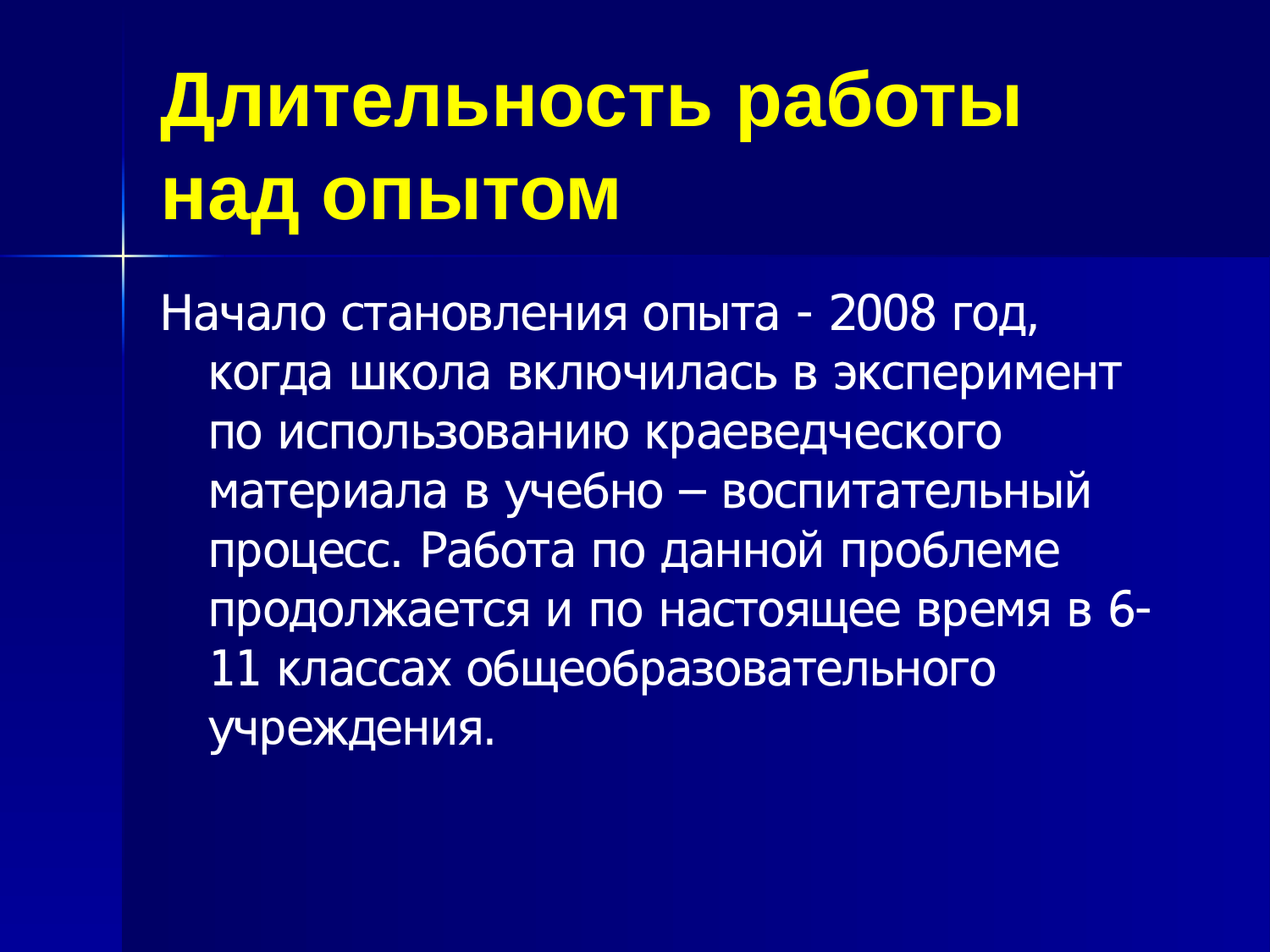

# Длительность работы над опытом
Начало становления опыта - 2008 год, когда школа включилась в эксперимент по использованию краеведческого материала в учебно – воспитательный процесс. Работа по данной проблеме продолжается и по настоящее время в 6-11 классах общеобразовательного учреждения.